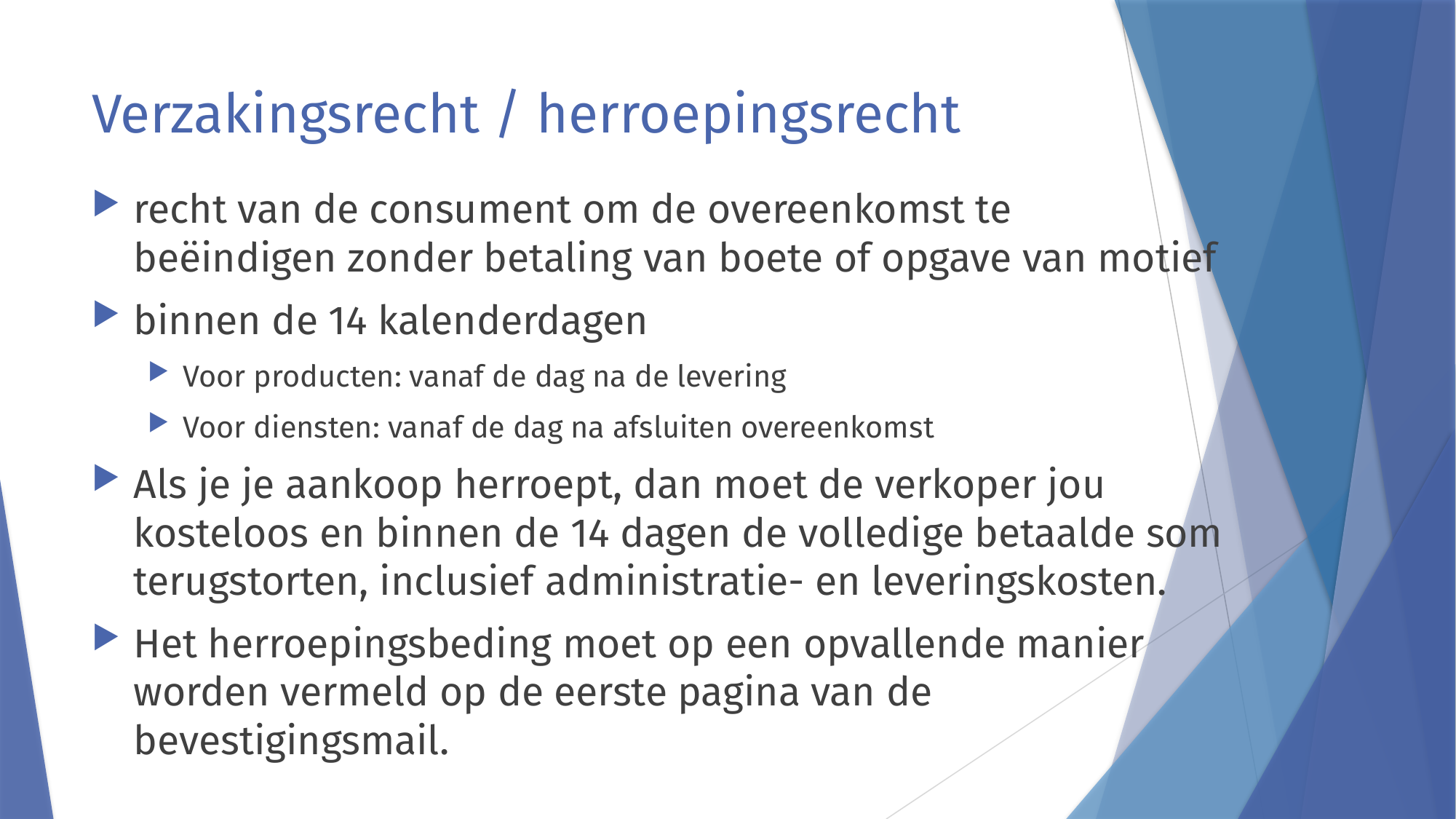

# Verzakingsrecht / herroepingsrecht
recht van de consument om de overeenkomst te beëindigen zonder betaling van boete of opgave van motief
binnen de 14 kalenderdagen
Voor producten: vanaf de dag na de levering
Voor diensten: vanaf de dag na afsluiten overeenkomst
Als je je aankoop herroept, dan moet de verkoper jou kosteloos en binnen de 14 dagen de volledige betaalde som terugstorten, inclusief administratie- en leveringskosten.
Het herroepingsbeding moet op een opvallende manier worden vermeld op de eerste pagina van de bevestigingsmail.